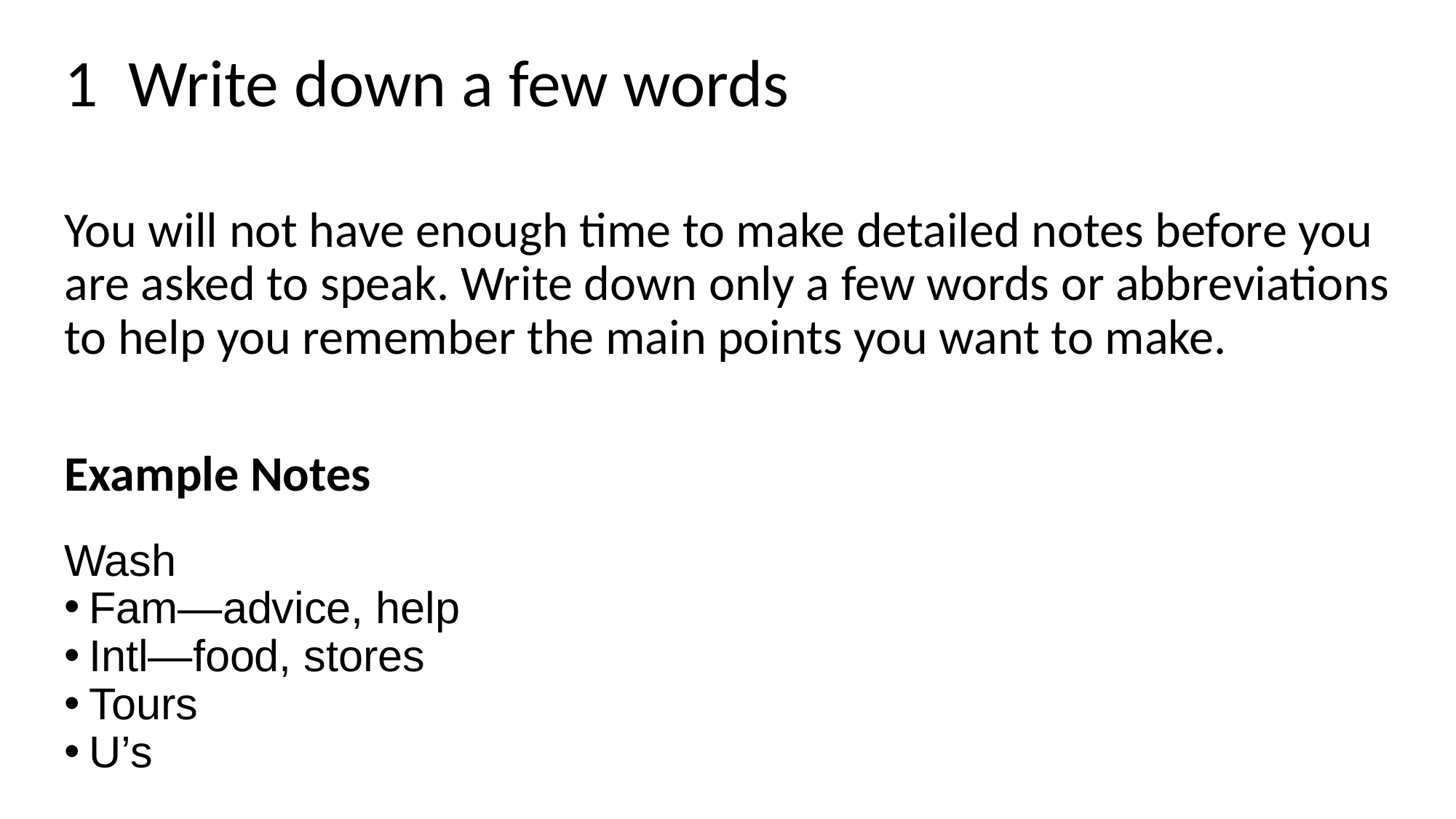

# 1  Write down a few words

You will not have enough time to make detailed notes before you are asked to speak. Write down only a few words or abbreviations to help you remember the main points you want to make.

Example Notes

Wash
Fam—advice, help
Intl—food, stores
Tours
U’s